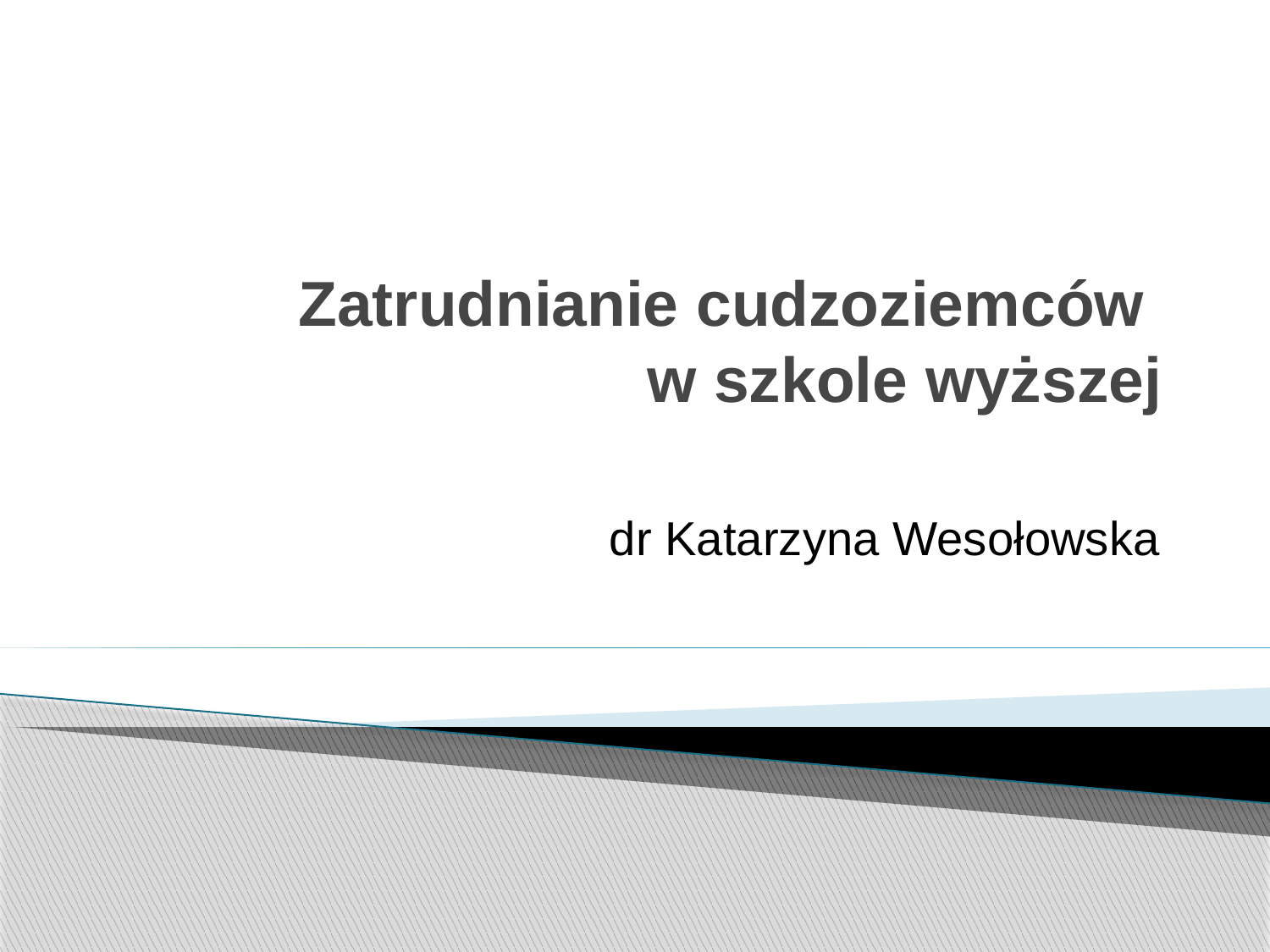

# Zatrudnianie cudzoziemców w szkole wyższej
dr Katarzyna Wesołowska